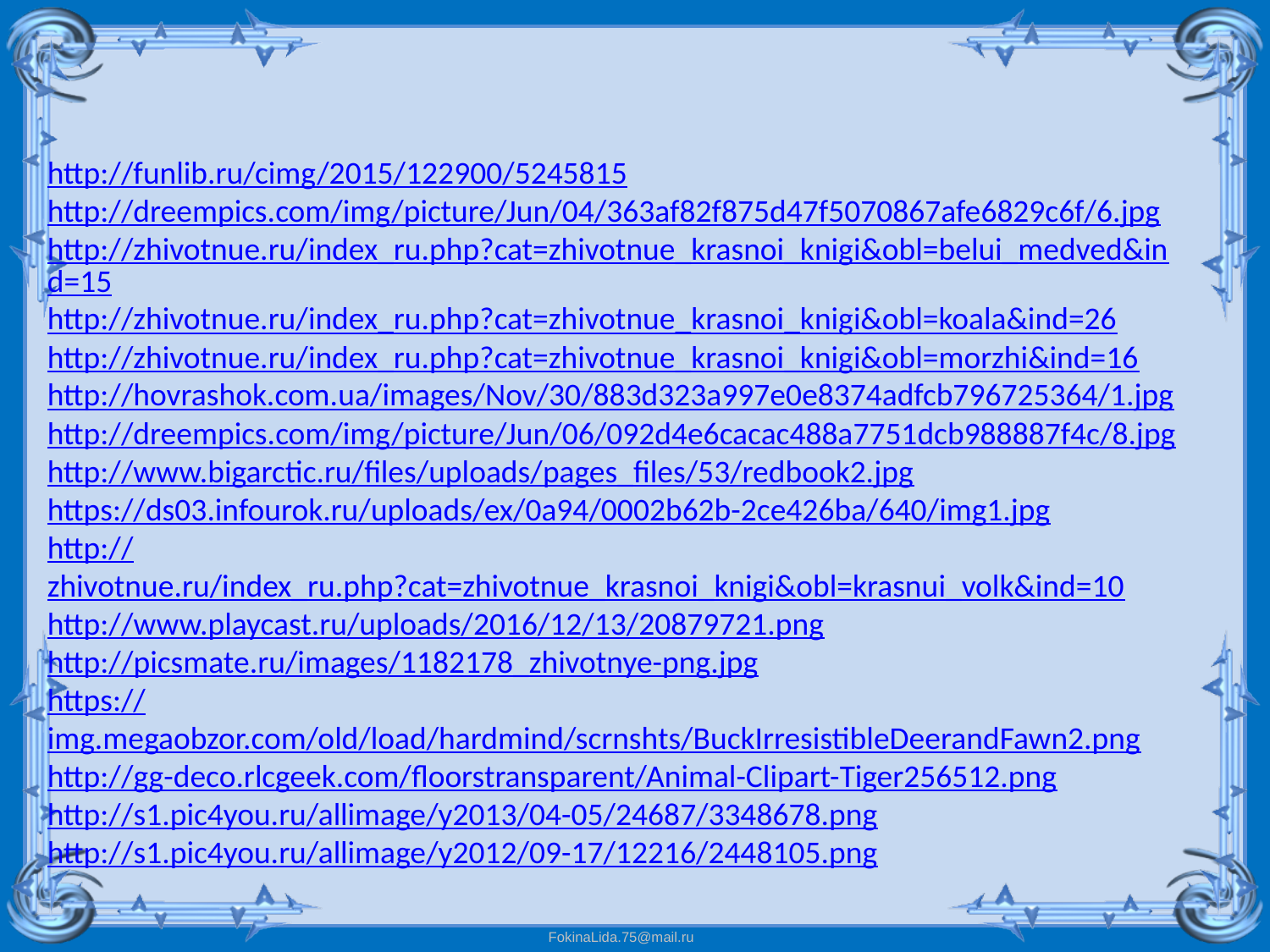

http://funlib.ru/cimg/2015/122900/5245815
http://dreempics.com/img/picture/Jun/04/363af82f875d47f5070867afe6829c6f/6.jpg
http://zhivotnue.ru/index_ru.php?cat=zhivotnue_krasnoi_knigi&obl=belui_medved&ind=15
http://zhivotnue.ru/index_ru.php?cat=zhivotnue_krasnoi_knigi&obl=koala&ind=26
http://zhivotnue.ru/index_ru.php?cat=zhivotnue_krasnoi_knigi&obl=morzhi&ind=16
http://hovrashok.com.ua/images/Nov/30/883d323a997e0e8374adfcb796725364/1.jpg
http://dreempics.com/img/picture/Jun/06/092d4e6cacac488a7751dcb988887f4c/8.jpg
http://www.bigarctic.ru/files/uploads/pages_files/53/redbook2.jpg
https://ds03.infourok.ru/uploads/ex/0a94/0002b62b-2ce426ba/640/img1.jpg
http://zhivotnue.ru/index_ru.php?cat=zhivotnue_krasnoi_knigi&obl=krasnui_volk&ind=10
http://www.playcast.ru/uploads/2016/12/13/20879721.png
http://picsmate.ru/images/1182178_zhivotnye-png.jpg
https://img.megaobzor.com/old/load/hardmind/scrnshts/BuckIrresistibleDeerandFawn2.png
http://gg-deco.rlcgeek.com/floorstransparent/Animal-Clipart-Tiger256512.png
http://s1.pic4you.ru/allimage/y2013/04-05/24687/3348678.png
http://s1.pic4you.ru/allimage/y2012/09-17/12216/2448105.png